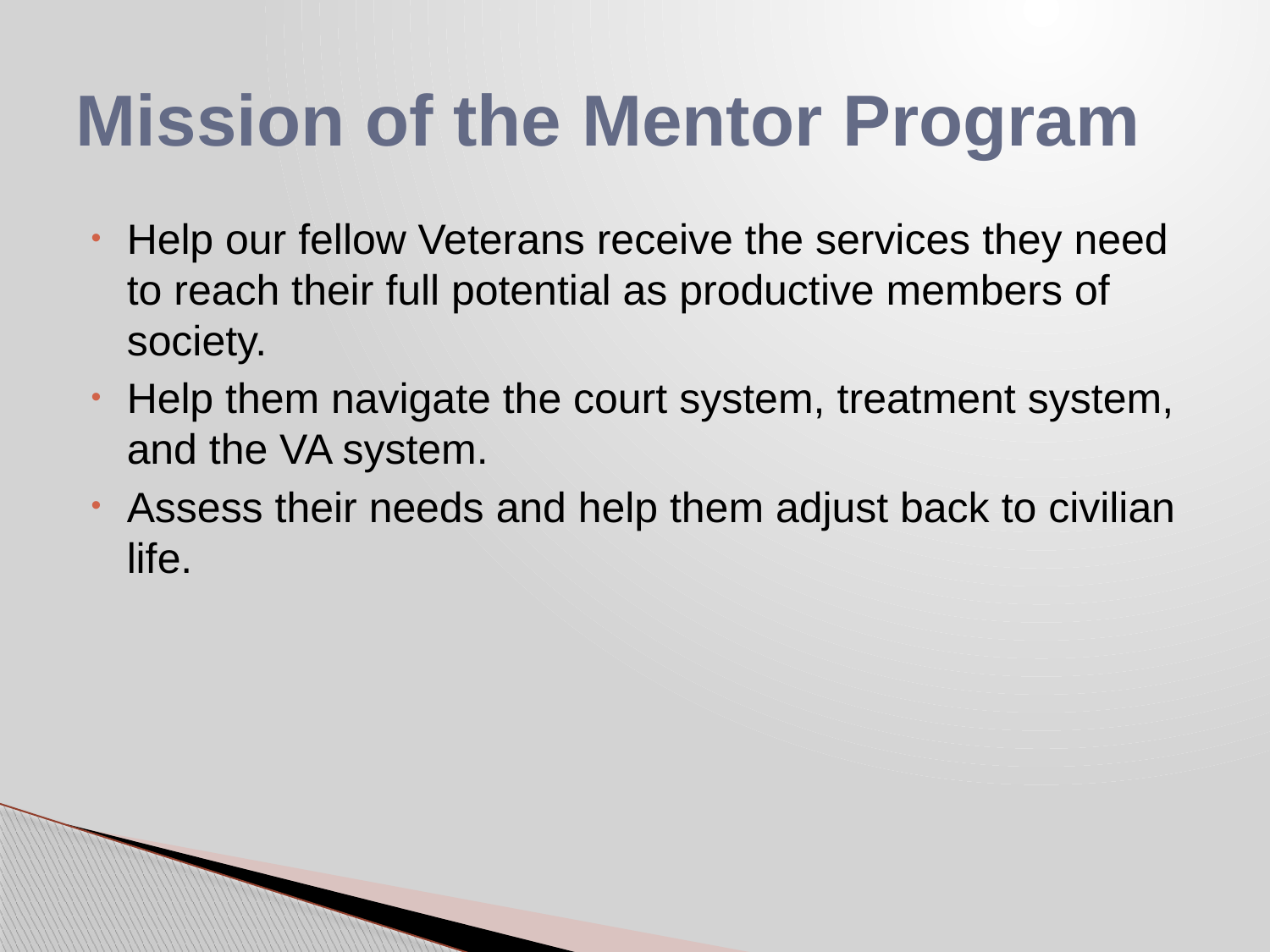

# Mission of the Mentor Program
Help our fellow Veterans receive the services they need to reach their full potential as productive members of society.
Help them navigate the court system, treatment system, and the VA system.
Assess their needs and help them adjust back to civilian life.